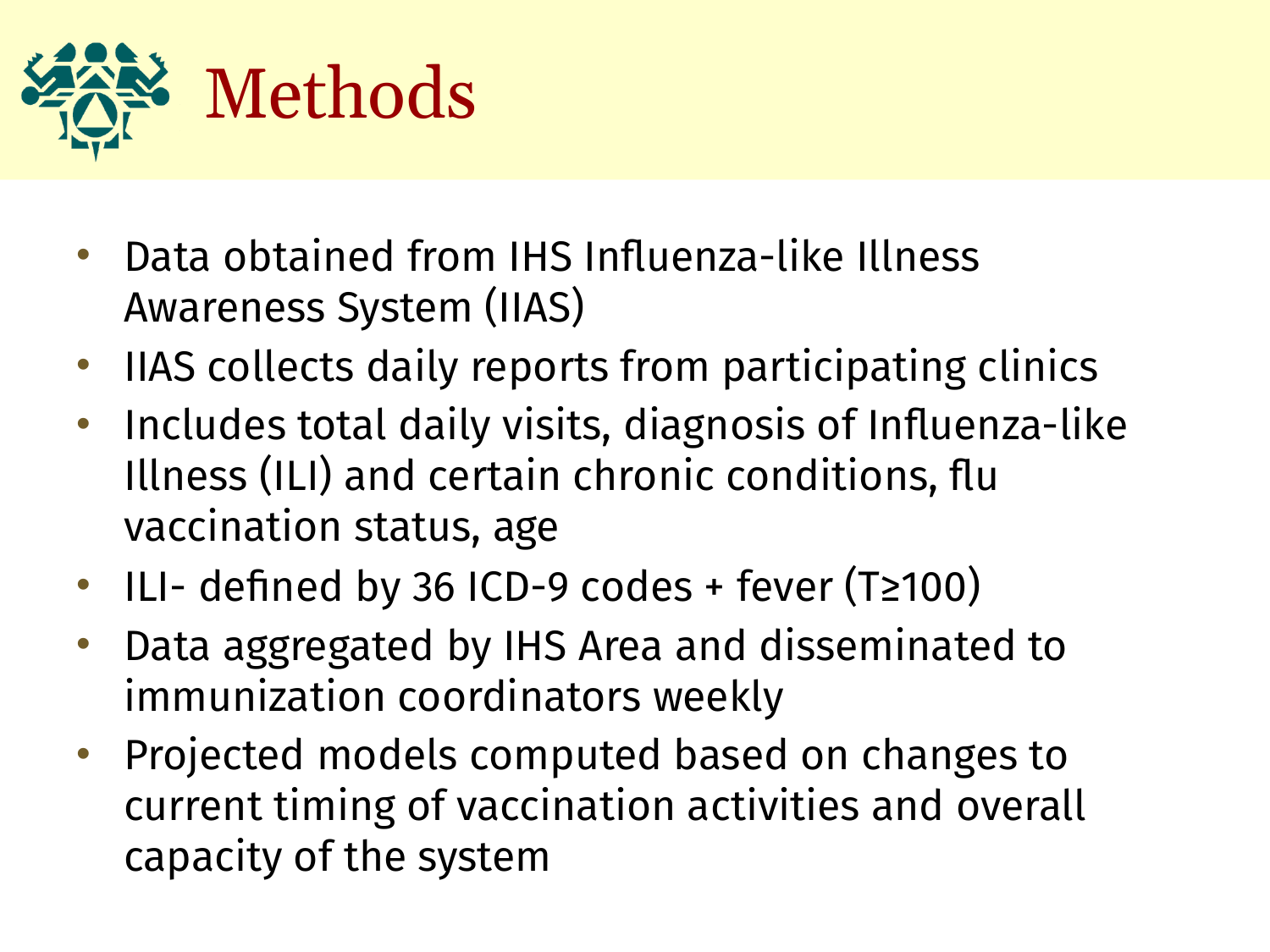

# Methods
Data obtained from IHS Influenza-like Illness Awareness System (IIAS)
IIAS collects daily reports from participating clinics
Includes total daily visits, diagnosis of Influenza-like Illness (ILI) and certain chronic conditions, flu vaccination status, age
ILI- defined by 36 ICD-9 codes + fever (T≥100)
Data aggregated by IHS Area and disseminated to immunization coordinators weekly
Projected models computed based on changes to current timing of vaccination activities and overall capacity of the system